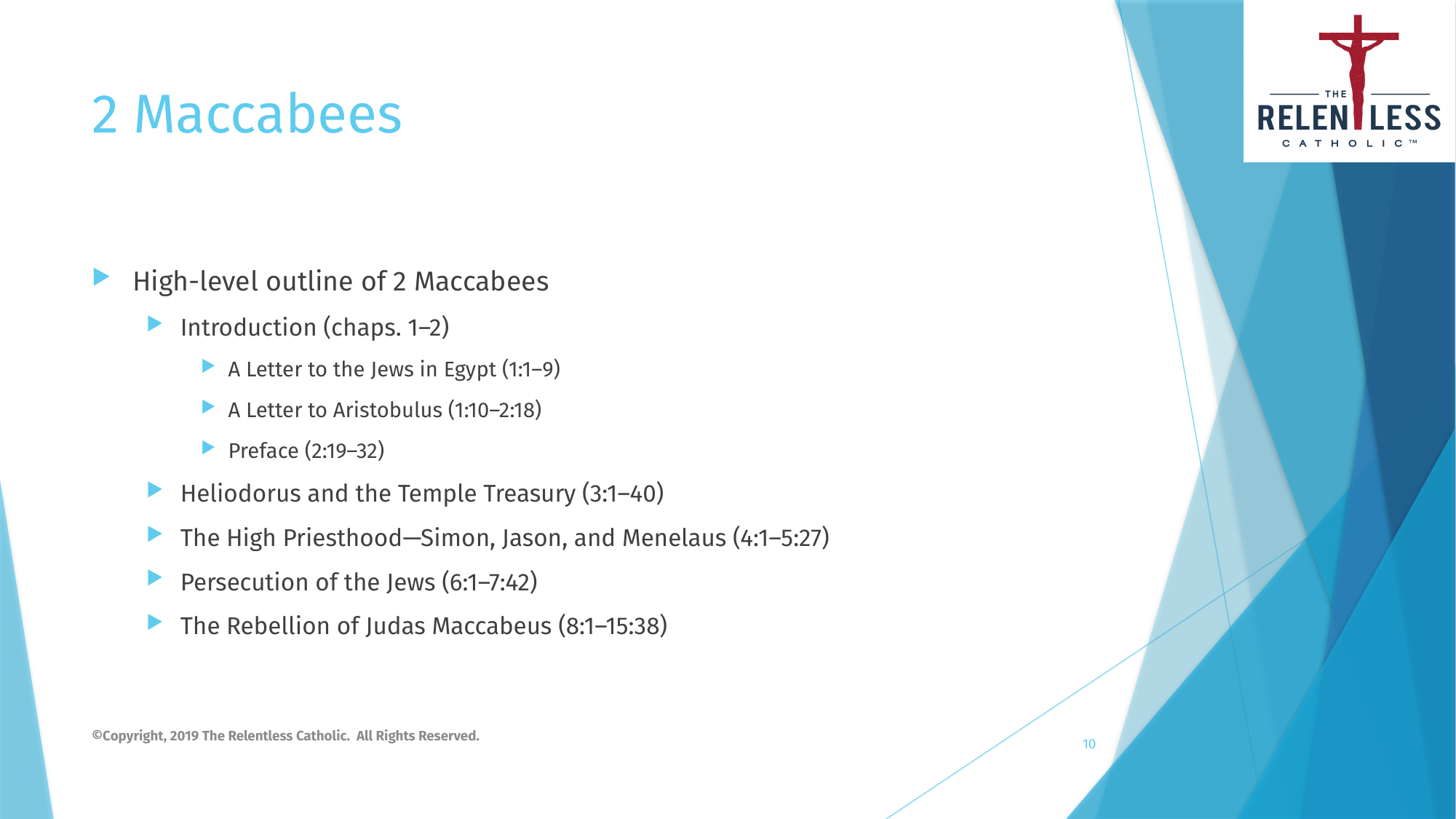

# 2 Maccabees
High-level outline of 2 Maccabees
Introduction (chaps. 1–2)
A Letter to the Jews in Egypt (1:1–9)
A Letter to Aristobulus (1:10–2:18)
Preface (2:19–32)
Heliodorus and the Temple Treasury (3:1–40)
The High Priesthood—Simon, Jason, and Menelaus (4:1–5:27)
Persecution of the Jews (6:1–7:42)
The Rebellion of Judas Maccabeus (8:1–15:38)
©Copyright, 2019 The Relentless Catholic.  All Rights Reserved.

10